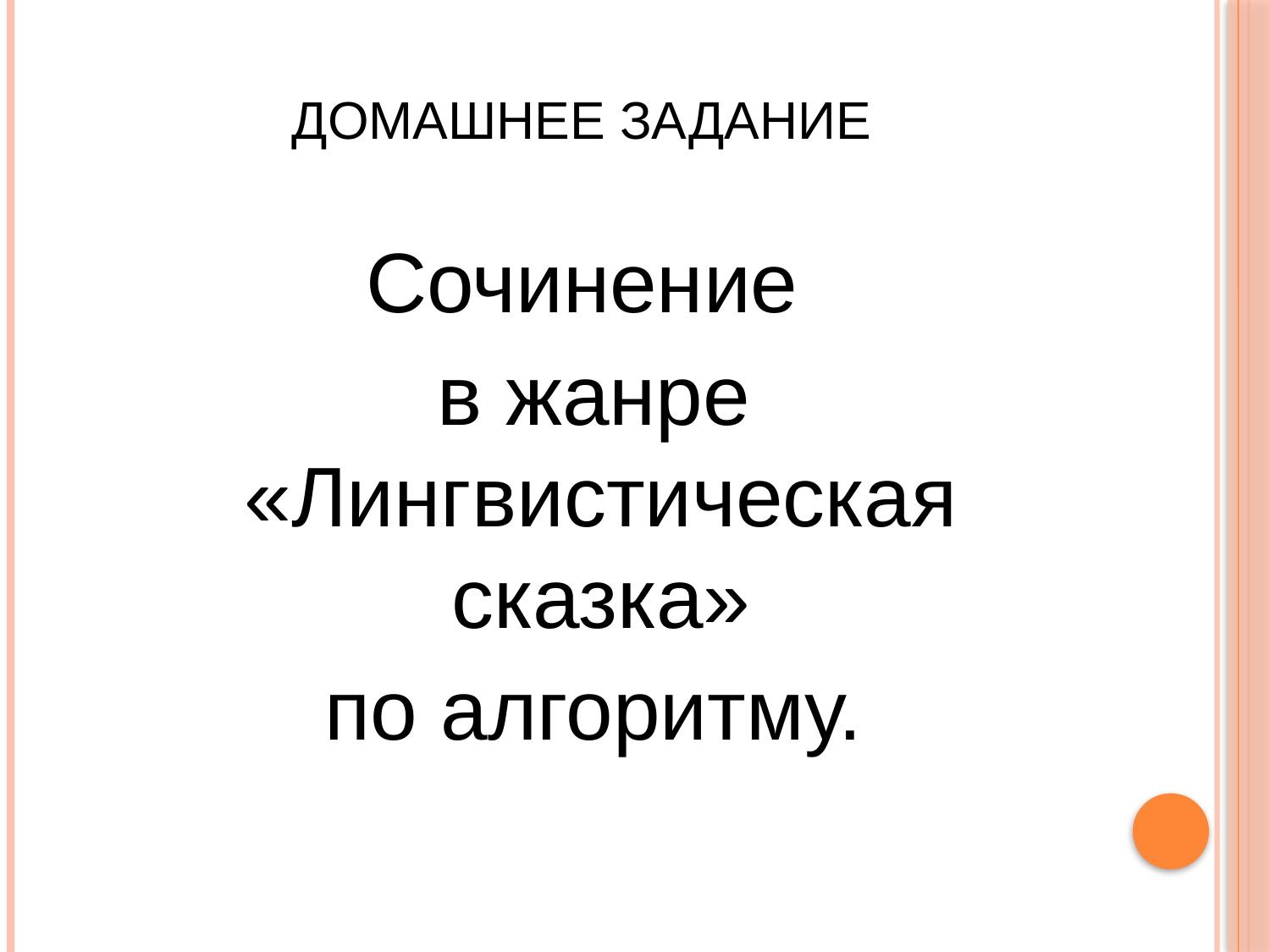

# Домашнее задание
Сочинение
 в жанре «Лингвистическая сказка»
 по алгоритму.